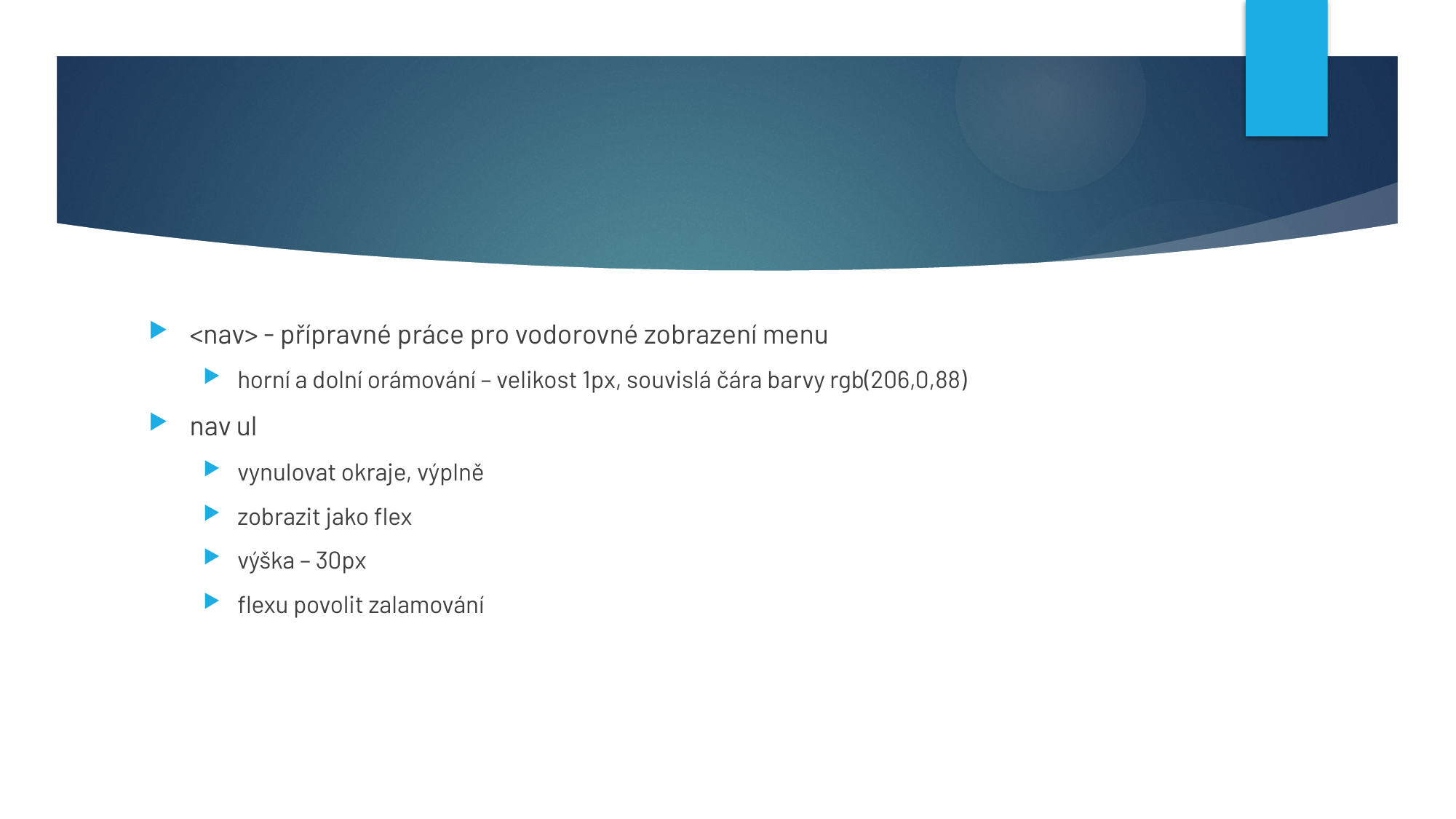

#
<nav> - přípravné práce pro vodorovné zobrazení menu
horní a dolní orámování – velikost 1px, souvislá čára barvy rgb(206,0,88)
nav ul
vynulovat okraje, výplně
zobrazit jako flex
výška – 30px
flexu povolit zalamování